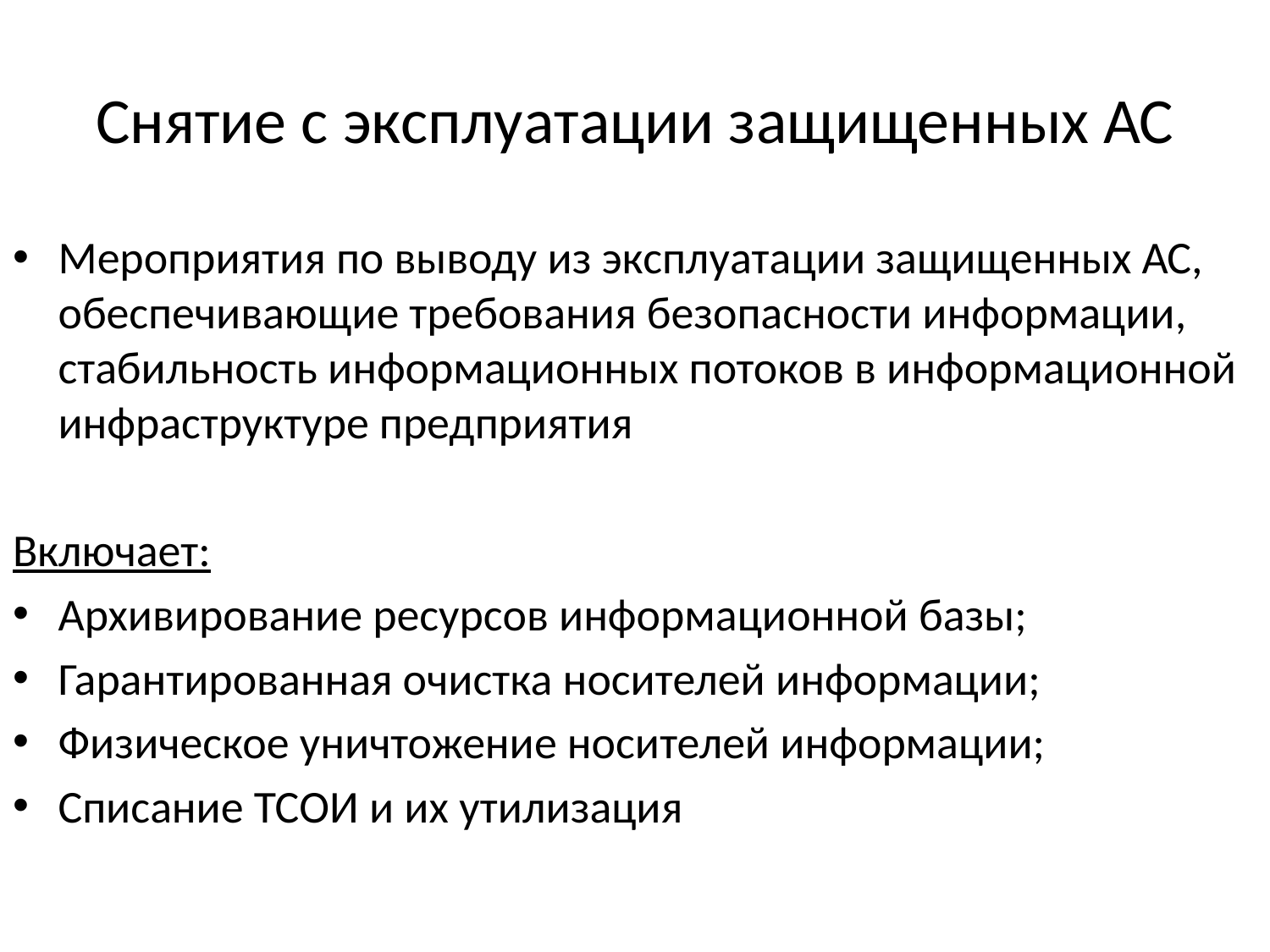

# Снятие с эксплуатации защищенных АС
Мероприятия по выводу из эксплуатации защищенных АС, обеспечивающие требования безопасности информации, стабильность информационных потоков в информационной инфраструктуре предприятия

Включает:
Архивирование ресурсов информационной базы;
Гарантированная очистка носителей информации;
Физическое уничтожение носителей информации;
Списание ТСОИ и их утилизация